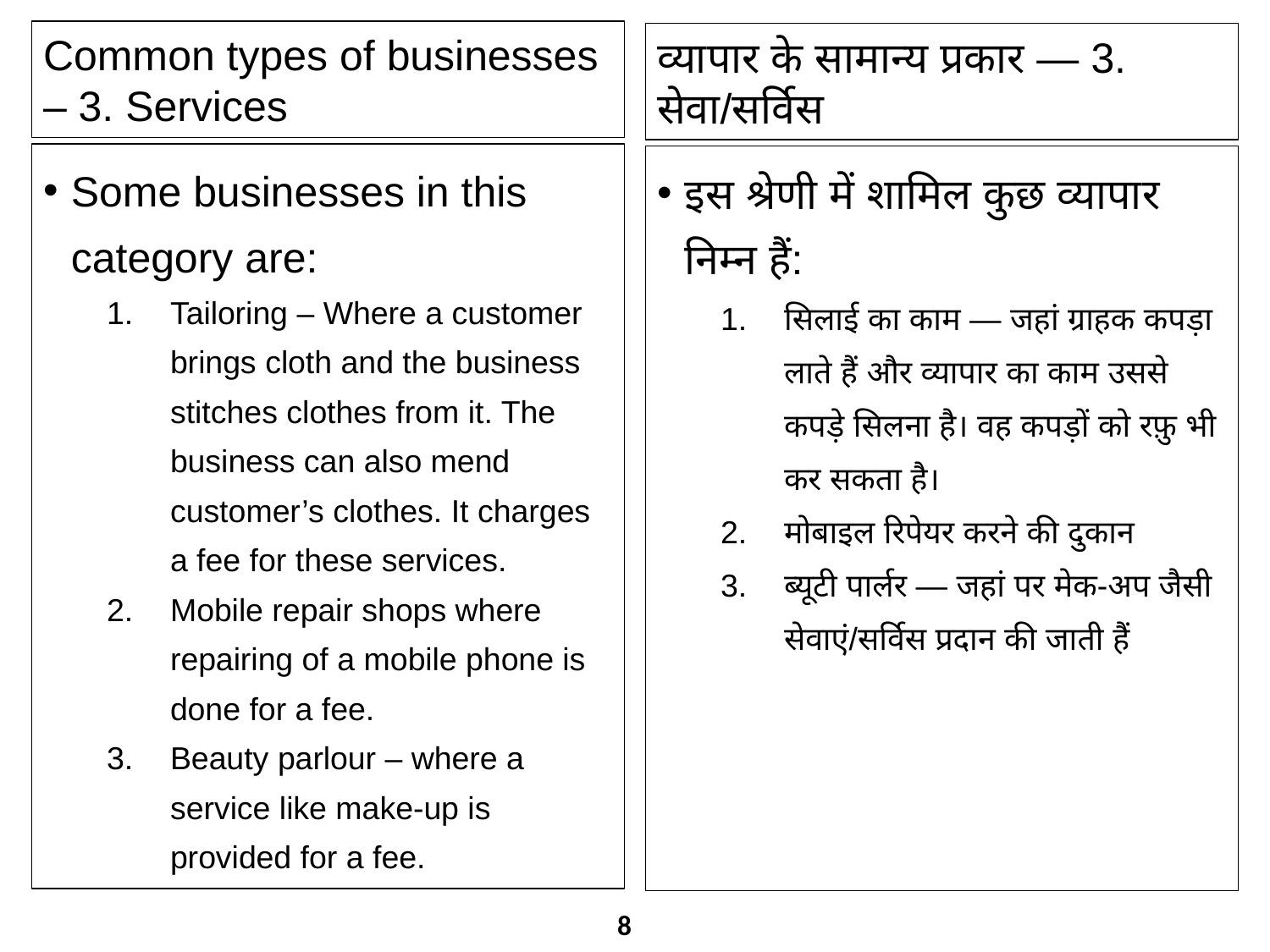

Common types of businesses – 3. Services
व्यापार के सामान्य प्रकार — 3. सेवा/सर्विस
Some businesses in this category are:
Tailoring – Where a customer brings cloth and the business stitches clothes from it. The business can also mend customer’s clothes. It charges a fee for these services.
Mobile repair shops where repairing of a mobile phone is done for a fee.
Beauty parlour – where a service like make-up is provided for a fee.
इस श्रेणी में शामिल कुछ व्यापार निम्न हैं:
सिलाई का काम — जहां ग्राहक कपड़ा लाते हैं और व्यापार का काम उससे कपड़े सिलना है। वह कपड़ों को रफ़ु भी कर सकता है।
मोबाइल रिपेयर करने की दुकान
ब्यूटी पार्लर — जहां पर मेक-अप जैसी सेवाएं/सर्विस प्रदान की जाती हैं
8